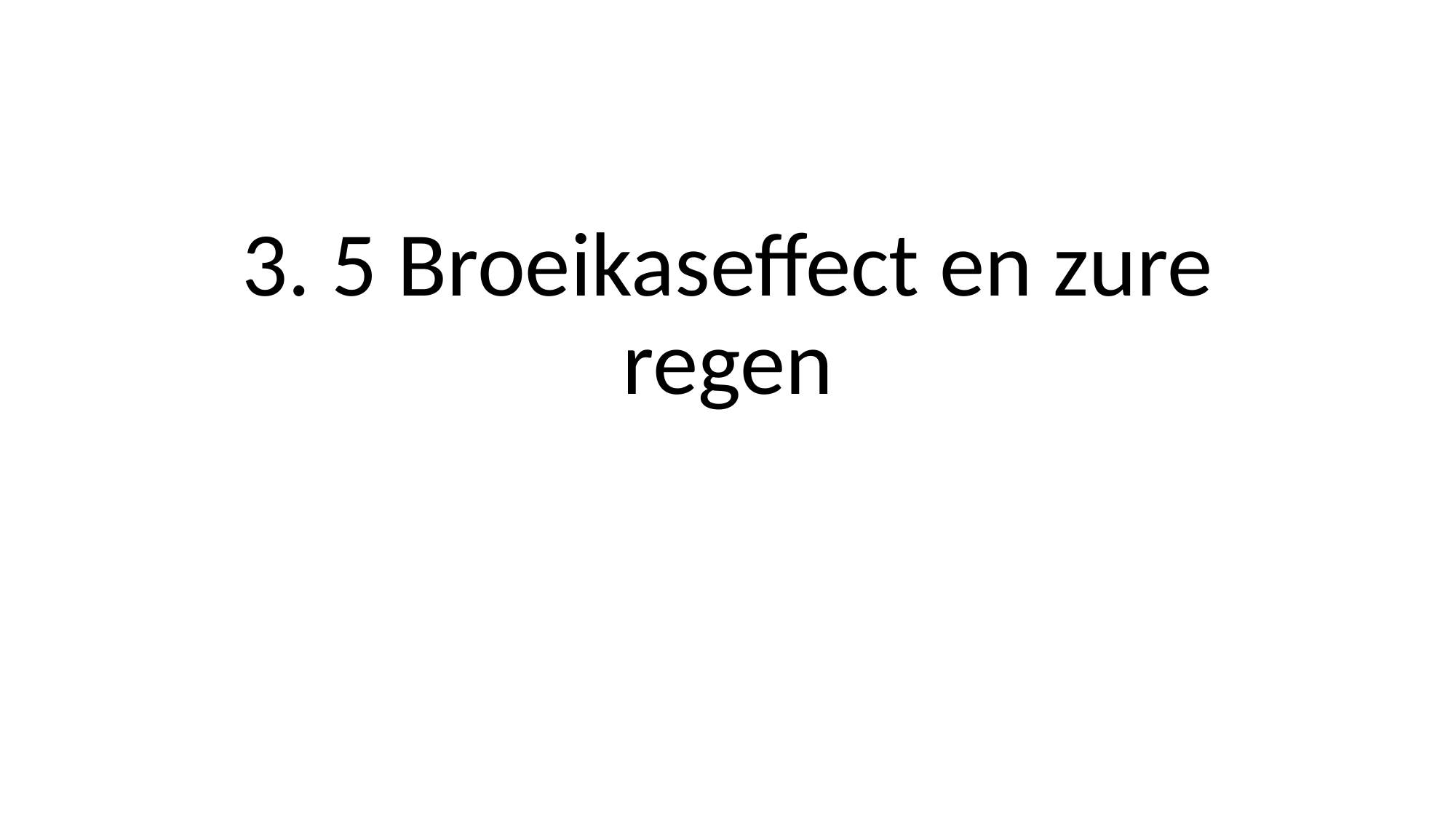

# 3. 5 Broeikaseffect en zure regen